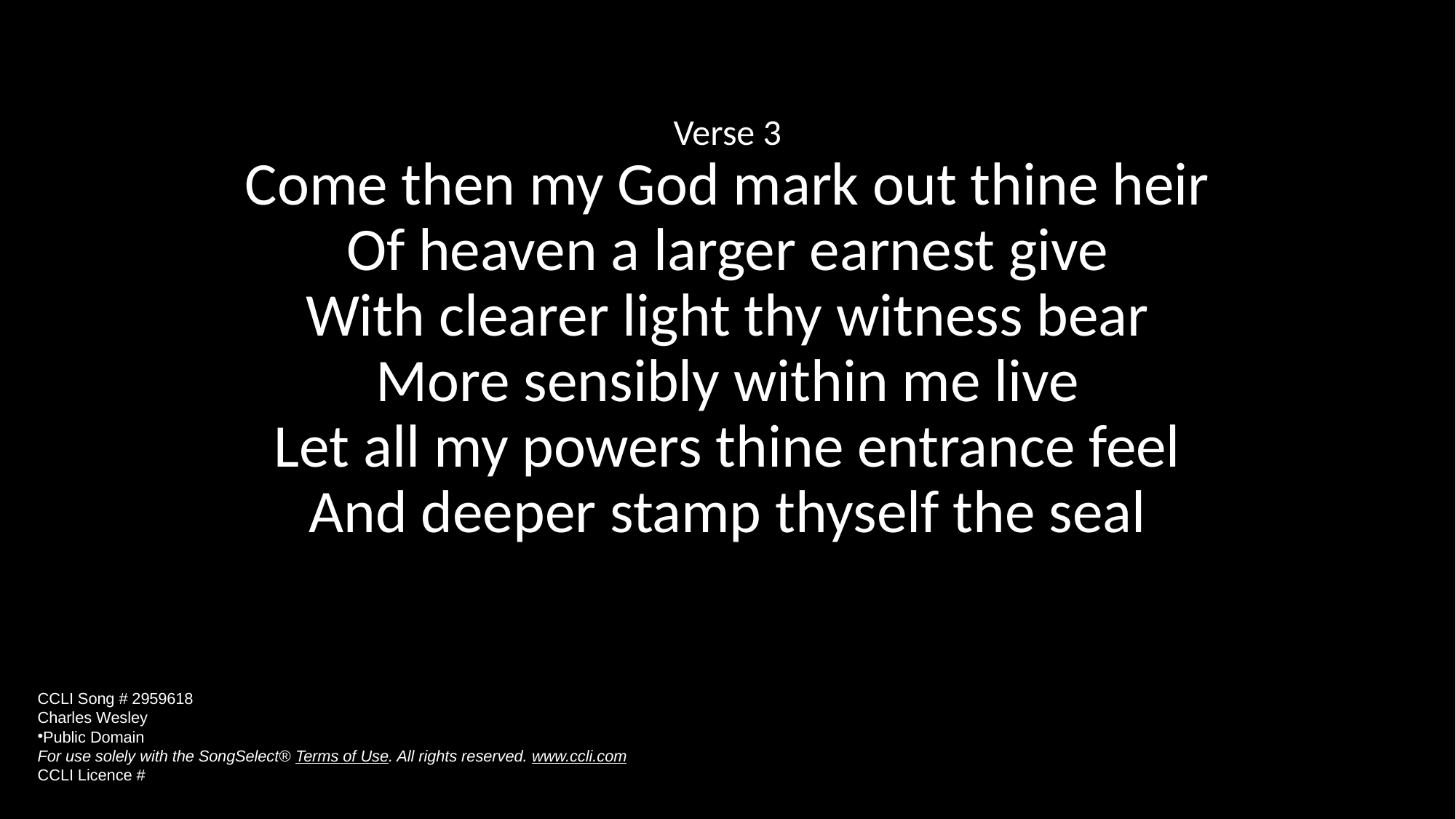

Verse 3
Come then my God mark out thine heir
Of heaven a larger earnest give
With clearer light thy witness bear
More sensibly within me live
Let all my powers thine entrance feel
And deeper stamp thyself the seal
CCLI Song # 2959618
Charles Wesley
Public Domain
For use solely with the SongSelect® Terms of Use. All rights reserved. www.ccli.com
CCLI Licence #